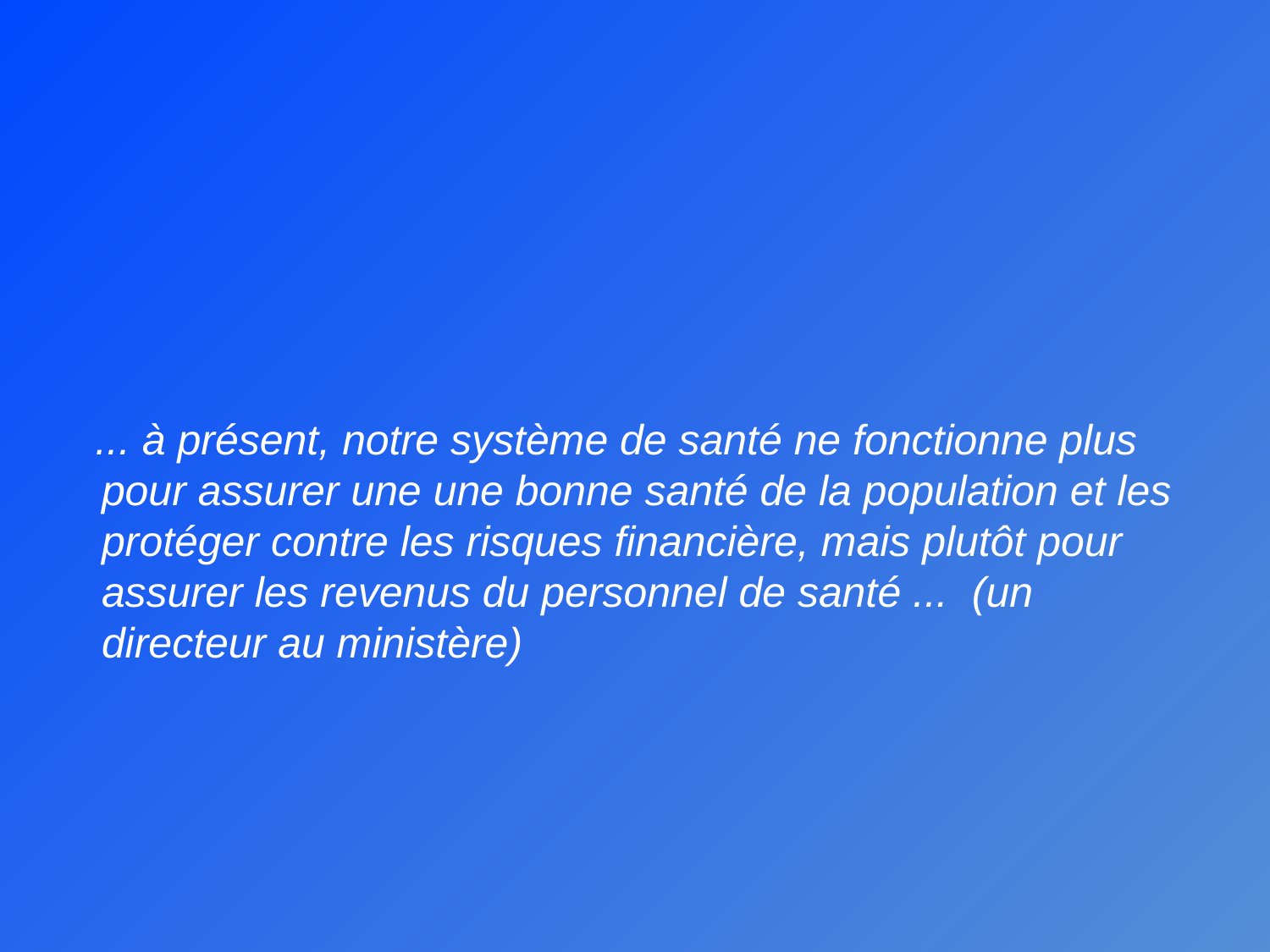

#
... à présent, notre système de santé ne fonctionne plus pour assurer une une bonne santé de la population et les protéger contre les risques financière, mais plutôt pour assurer les revenus du personnel de santé ...  (un directeur au ministère)